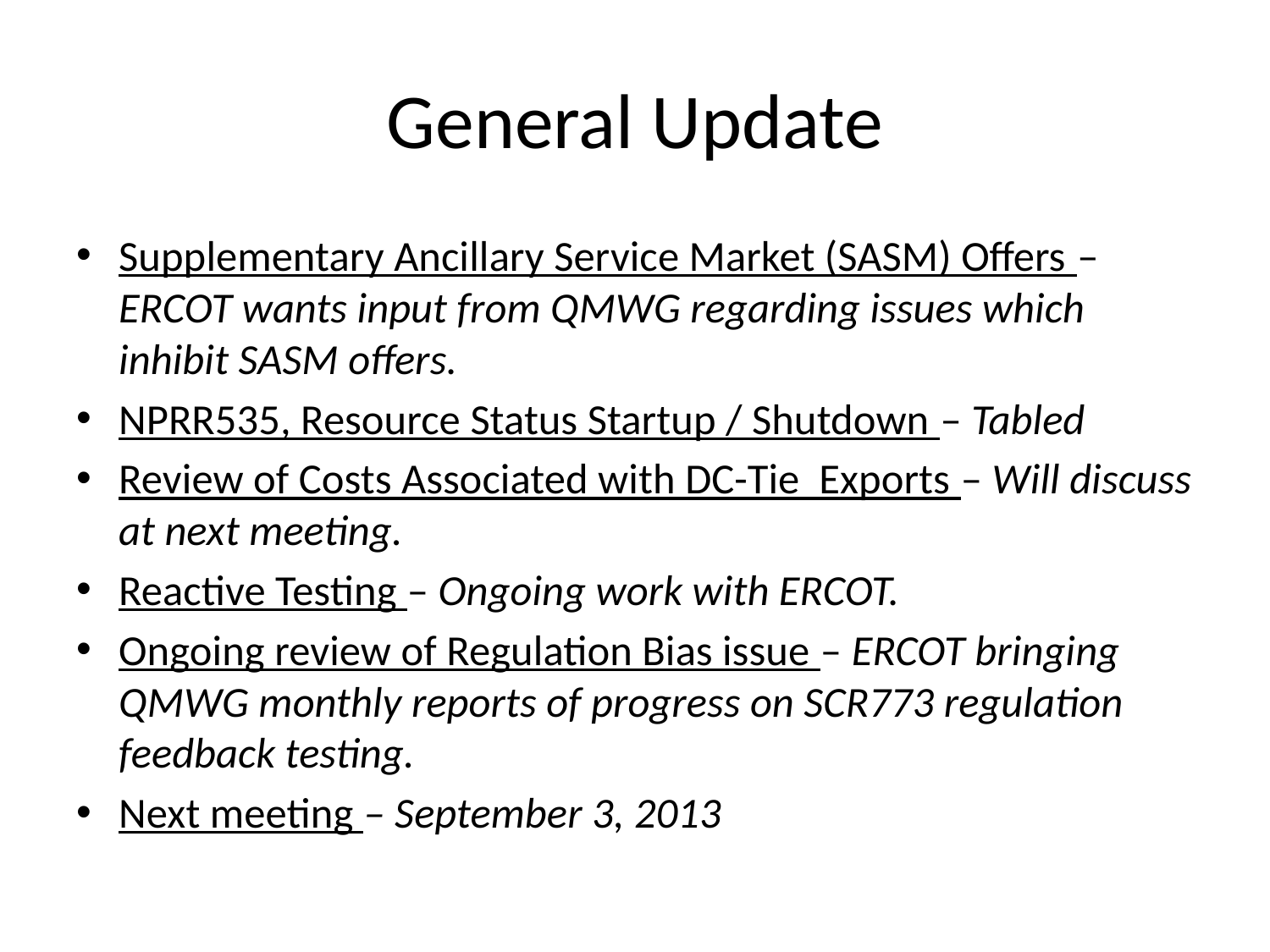

# General Update
Supplementary Ancillary Service Market (SASM) Offers – ERCOT wants input from QMWG regarding issues which inhibit SASM offers.
NPRR535, Resource Status Startup / Shutdown – Tabled
Review of Costs Associated with DC-Tie  Exports – Will discuss at next meeting.
Reactive Testing – Ongoing work with ERCOT.
Ongoing review of Regulation Bias issue – ERCOT bringing QMWG monthly reports of progress on SCR773 regulation feedback testing.
Next meeting – September 3, 2013